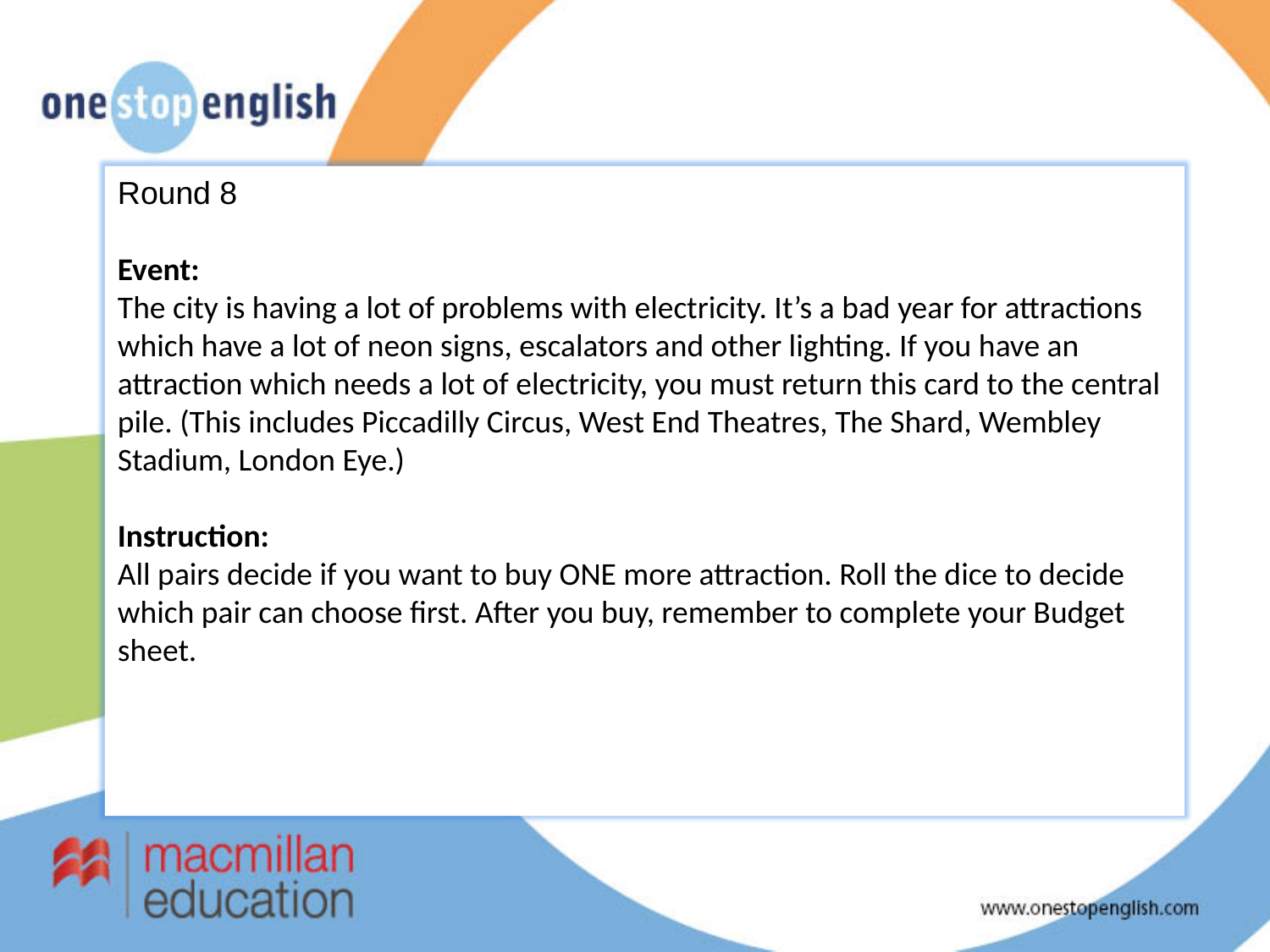

Round 8

Event:
The city is having a lot of problems with electricity. It’s a bad year for attractions which have a lot of neon signs, escalators and other lighting. If you have an attraction which needs a lot of electricity, you must return this card to the central pile. (This includes Piccadilly Circus, West End Theatres, The Shard, Wembley Stadium, London Eye.)

Instruction:
All pairs decide if you want to buy ONE more attraction. Roll the dice to decide which pair can choose first. After you buy, remember to complete your Budget sheet.